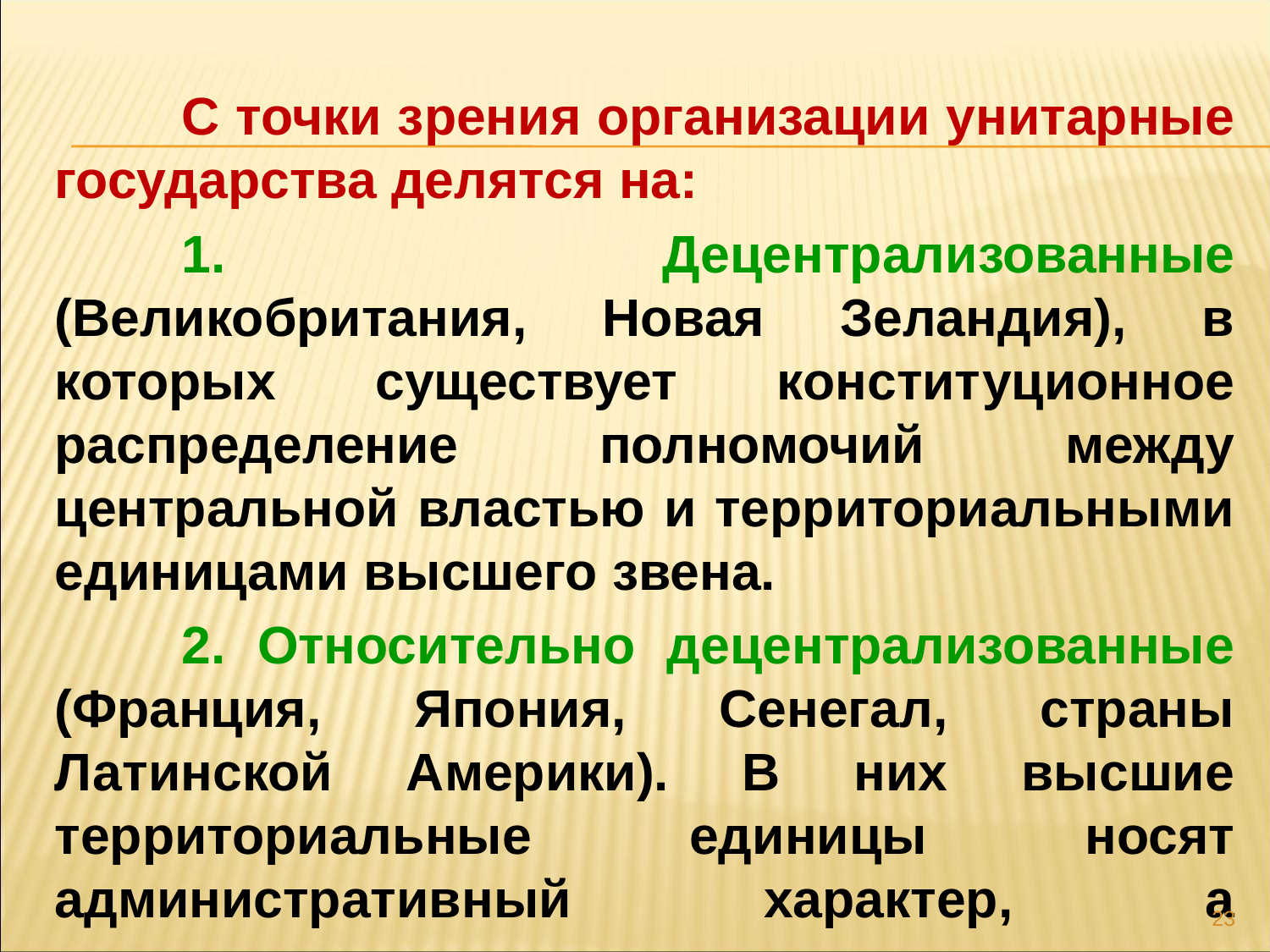

С точки зрения организации унитарные государства делятся на:
	1. Децентрализованные (Великобритания, Новая Зеландия), в которых существует конституционное распределение полномочий между центральной властью и территориальными единицами высшего звена.
	2. Относительно децентрализованные (Франция, Япония, Сенегал, страны Латинской Америки). В них высшие территориальные единицы носят административный характер, а самоуправляются лишь низовые единицы.
23